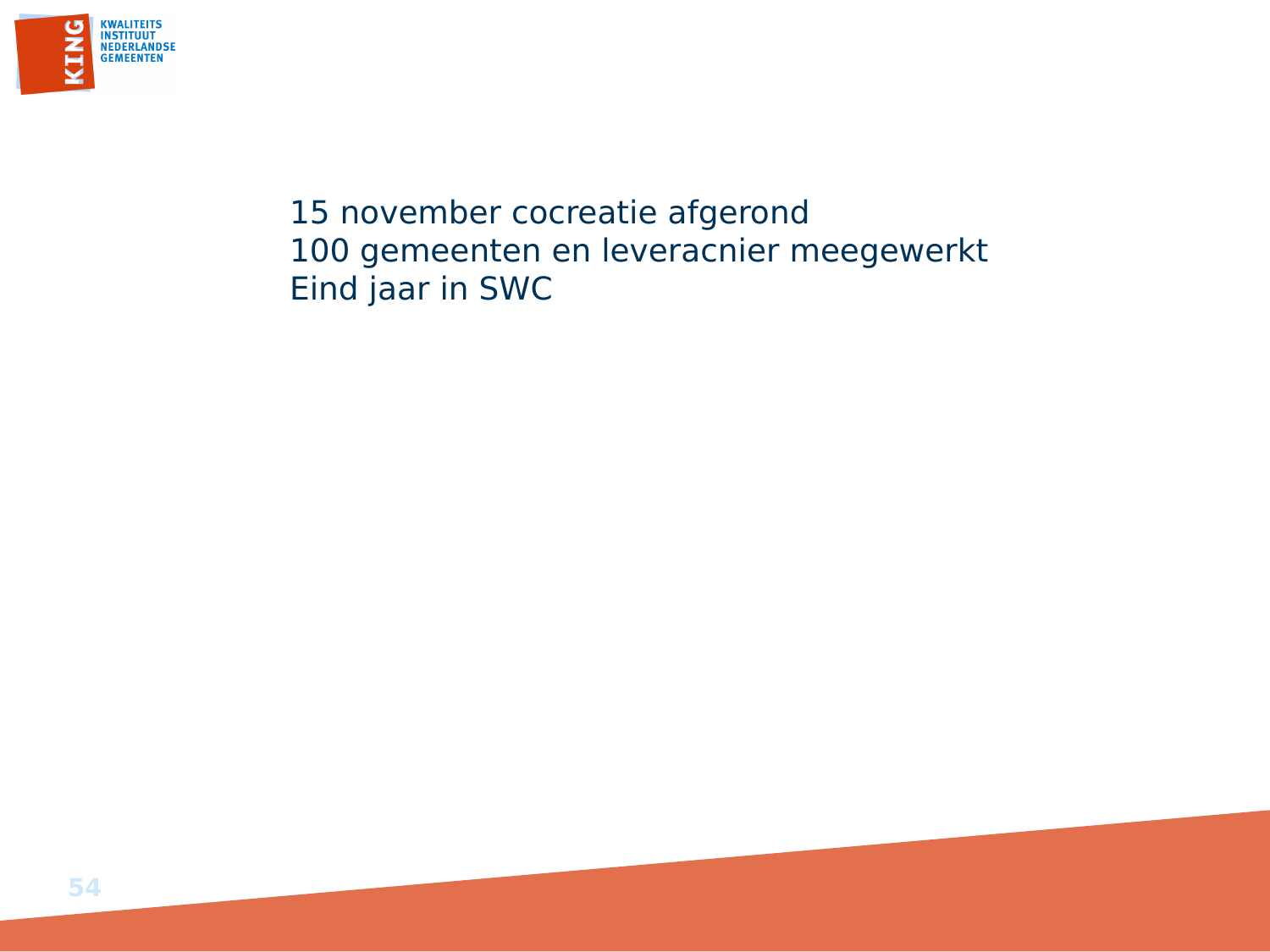

15 november cocreatie afgerond
100 gemeenten en leveracnier meegewerkt
Eind jaar in SWC

54